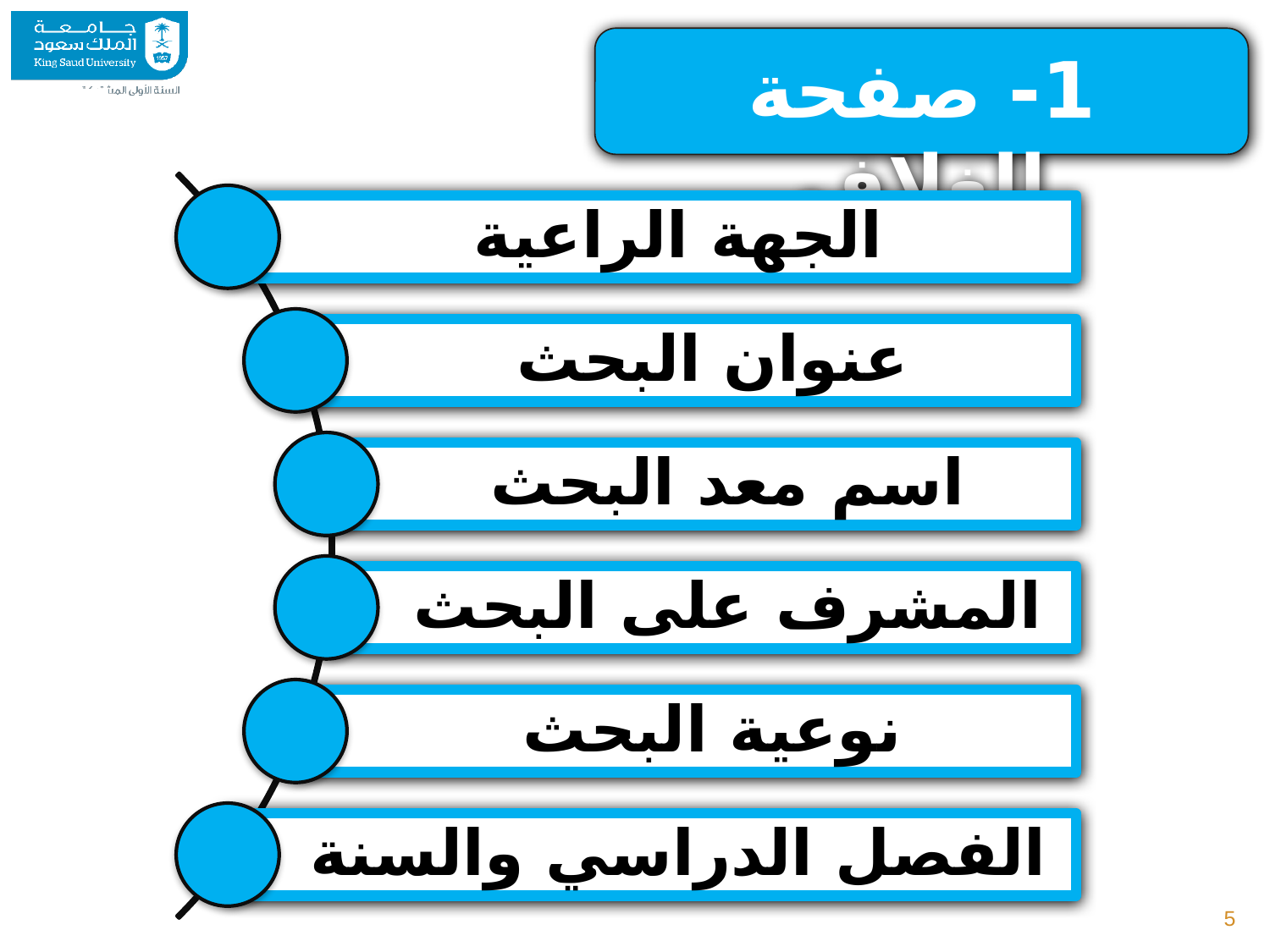

1- صفحة الغلاف

الجهة الراعية
عنوان البحث
اسم معد البحث
المشرف على البحث
نوعية البحث
الفصل الدراسي والسنة

5